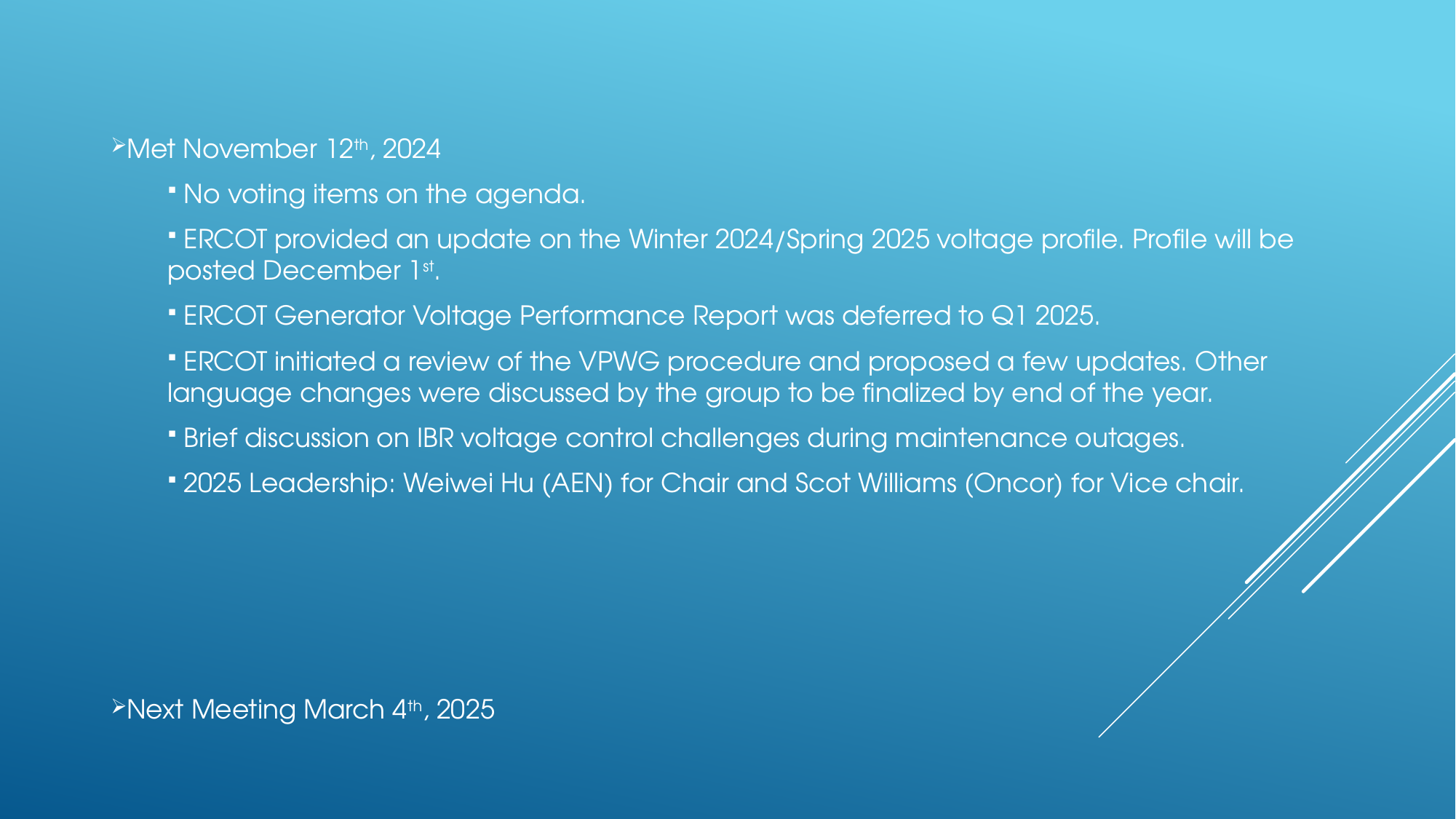

Met November 12th, 2024
 No voting items on the agenda.
 ERCOT provided an update on the Winter 2024/Spring 2025 voltage profile. Profile will be posted December 1st.
 ERCOT Generator Voltage Performance Report was deferred to Q1 2025.
 ERCOT initiated a review of the VPWG procedure and proposed a few updates. Other language changes were discussed by the group to be finalized by end of the year.
 Brief discussion on IBR voltage control challenges during maintenance outages.
 2025 Leadership: Weiwei Hu (AEN) for Chair and Scot Williams (Oncor) for Vice chair.

Next Meeting March 4th, 2025